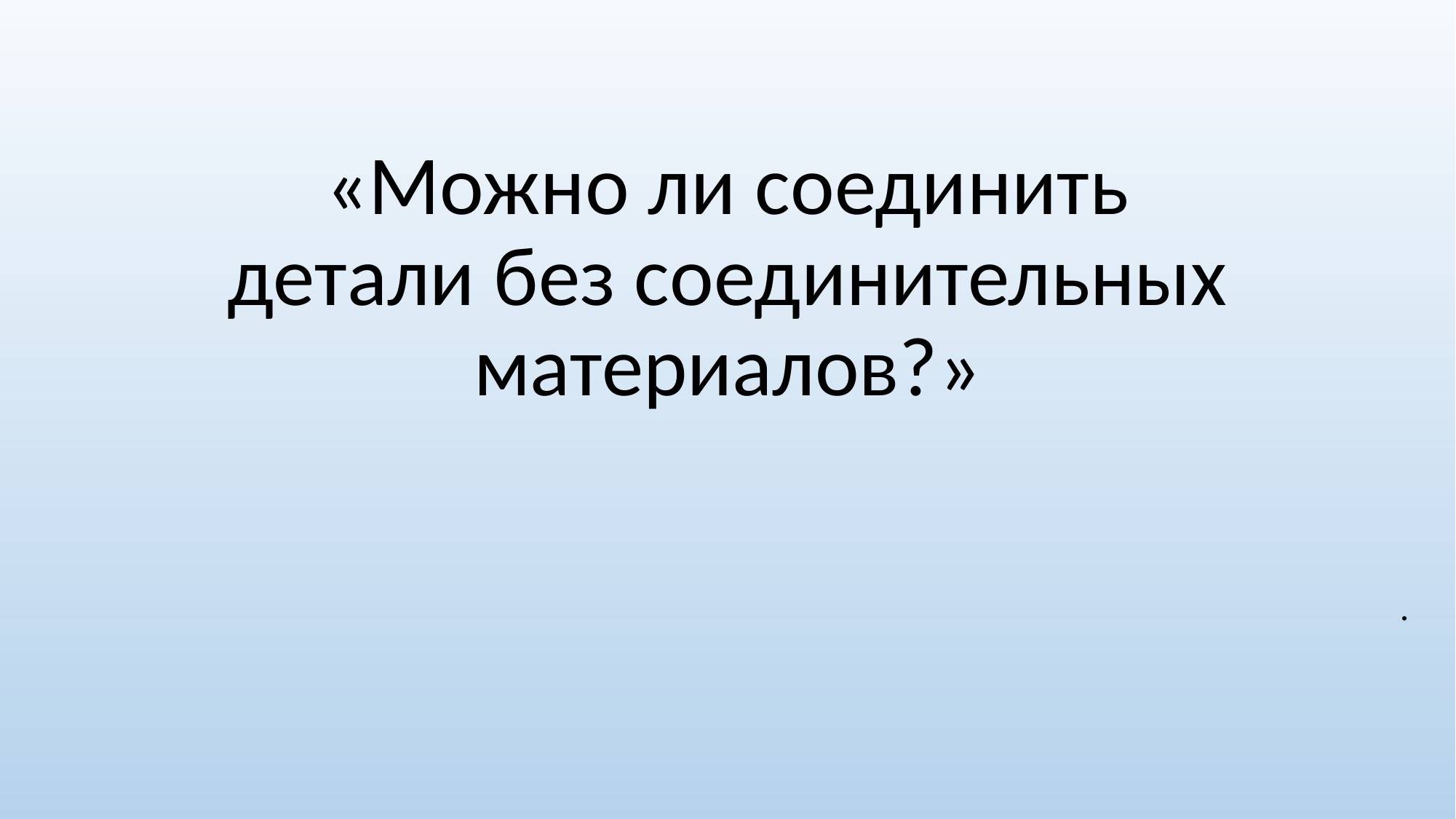

# «Можно ли соединить детали без соединительных материалов?»
.